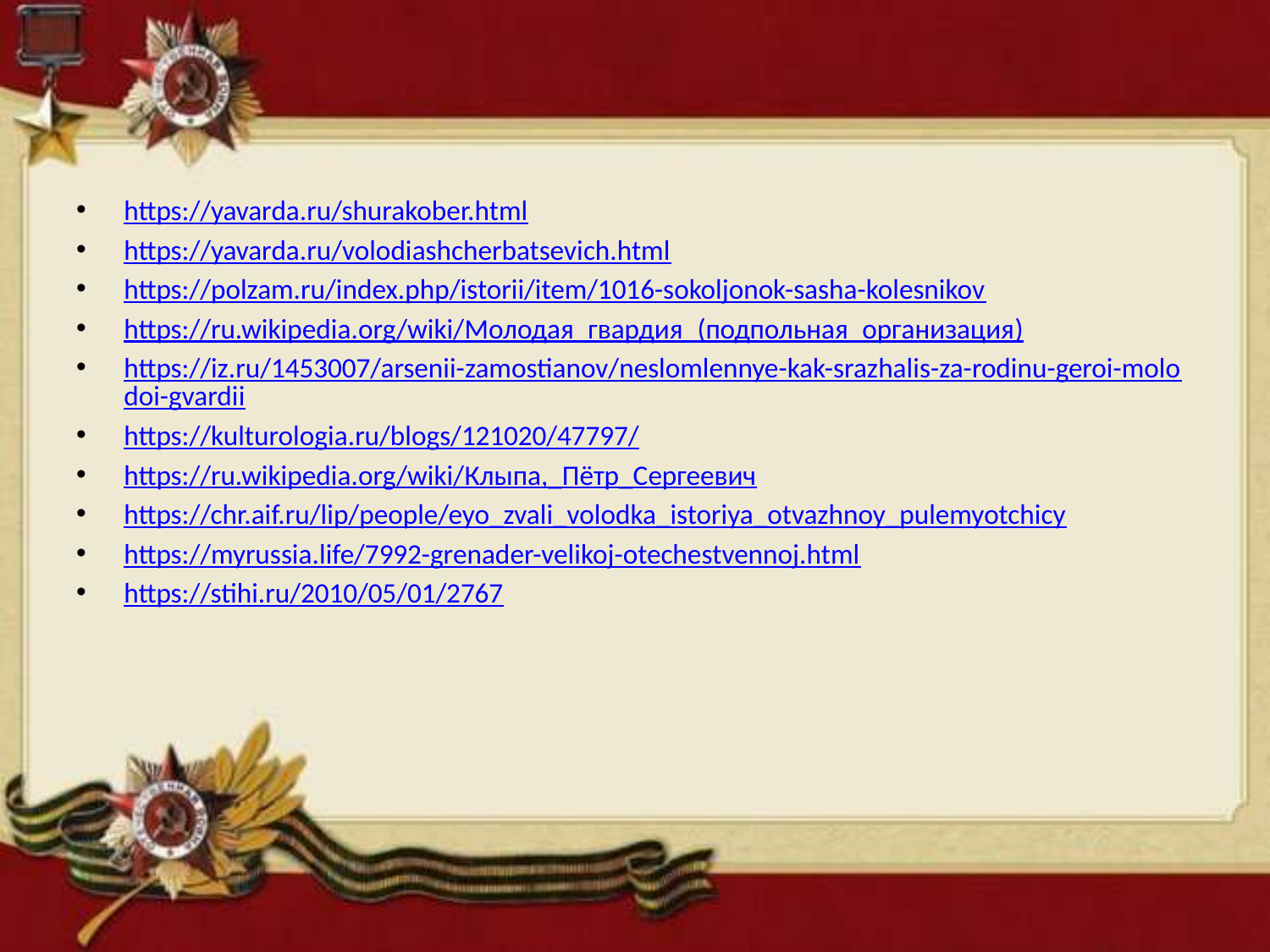

#
https://yavarda.ru/shurakober.html
https://yavarda.ru/volodiashcherbatsevich.html
https://polzam.ru/index.php/istorii/item/1016-sokoljonok-sasha-kolesnikov
https://ru.wikipedia.org/wiki/Молодая_гвардия_(подпольная_организация)
https://iz.ru/1453007/arsenii-zamostianov/neslomlennye-kak-srazhalis-za-rodinu-geroi-molodoi-gvardii
https://kulturologia.ru/blogs/121020/47797/
https://ru.wikipedia.org/wiki/Клыпа,_Пётр_Сергеевич
https://chr.aif.ru/lip/people/eyo_zvali_volodka_istoriya_otvazhnoy_pulemyotchicy
https://myrussia.life/7992-grenader-velikoj-otechestvennoj.html
https://stihi.ru/2010/05/01/2767